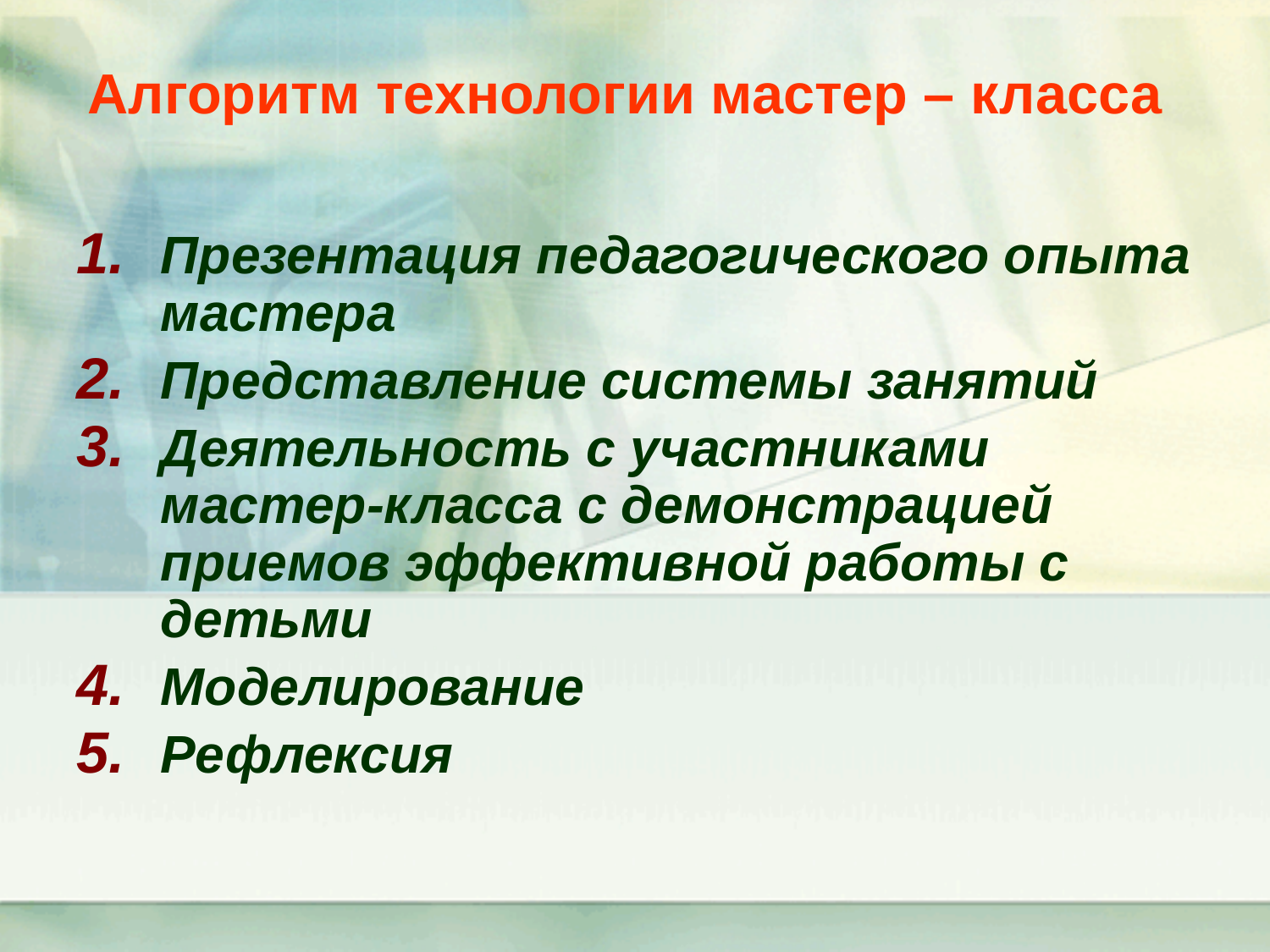

# Алгоритм технологии мастер – класса
Презентация педагогического опыта мастера
Представление системы занятий
Деятельность с участниками мастер-класса с демонстрацией приемов эффективной работы с детьми
Моделирование
Рефлексия